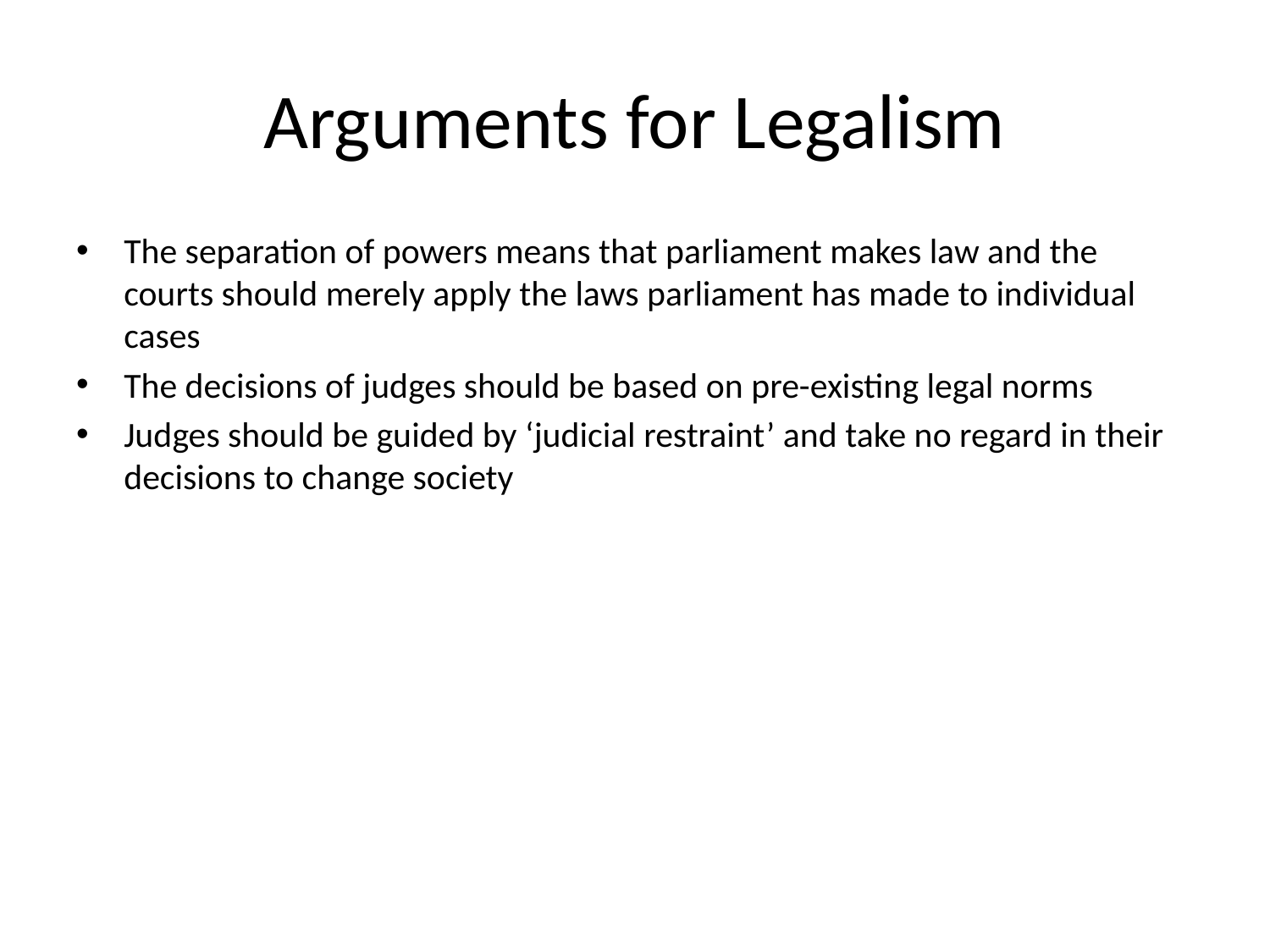

# Arguments for Legalism
The separation of powers means that parliament makes law and the courts should merely apply the laws parliament has made to individual cases
The decisions of judges should be based on pre-existing legal norms
Judges should be guided by ‘judicial restraint’ and take no regard in their decisions to change society